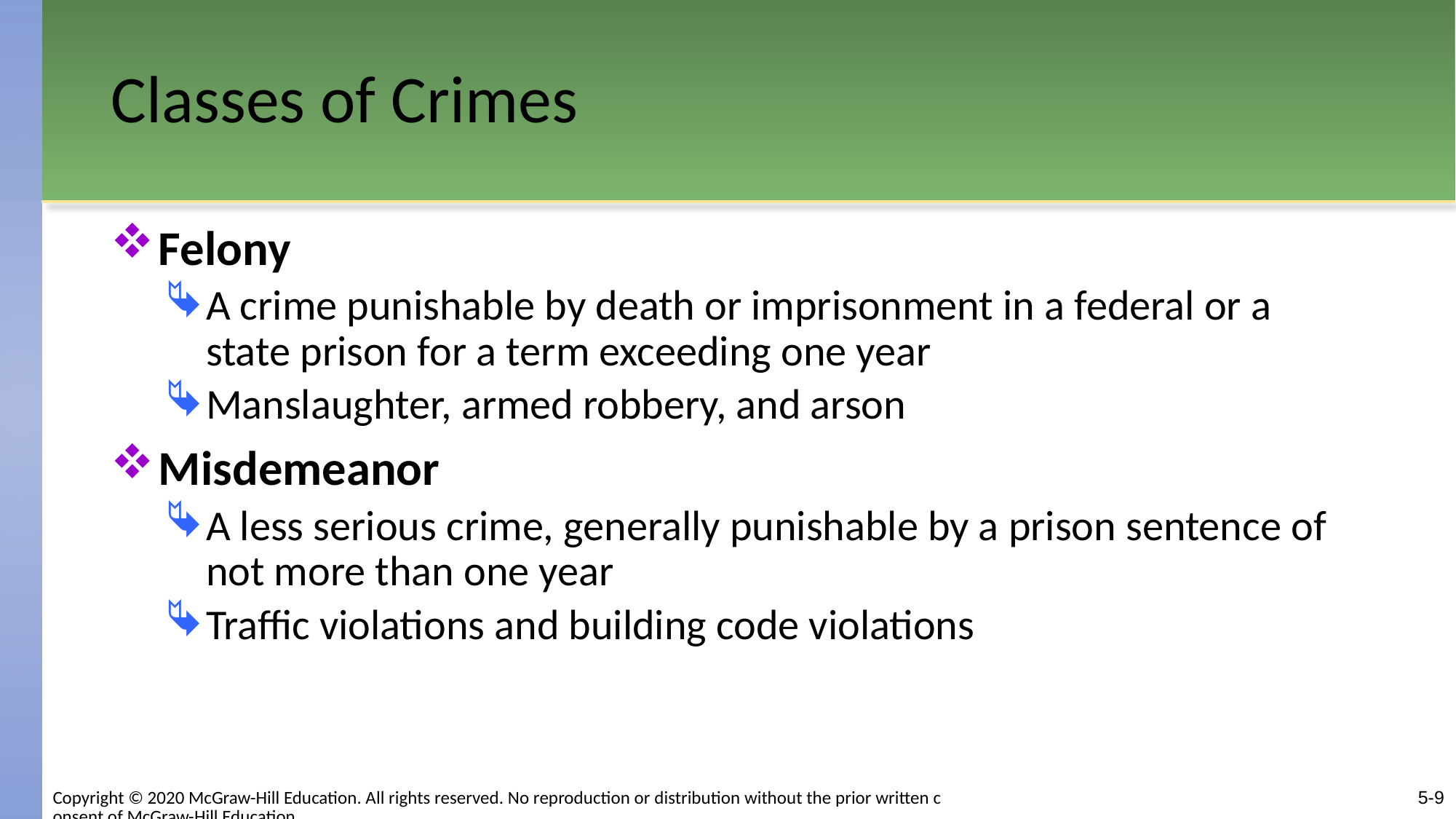

# Classes of Crimes
Felony
A crime punishable by death or imprisonment in a federal or a state prison for a term exceeding one year
Manslaughter, armed robbery, and arson
Misdemeanor
A less serious crime, generally punishable by a prison sentence of not more than one year
Traffic violations and building code violations

Copyright © 2020 McGraw-Hill Education. All rights reserved. No reproduction or distribution without the prior written consent of McGraw-Hill Education.
5-9